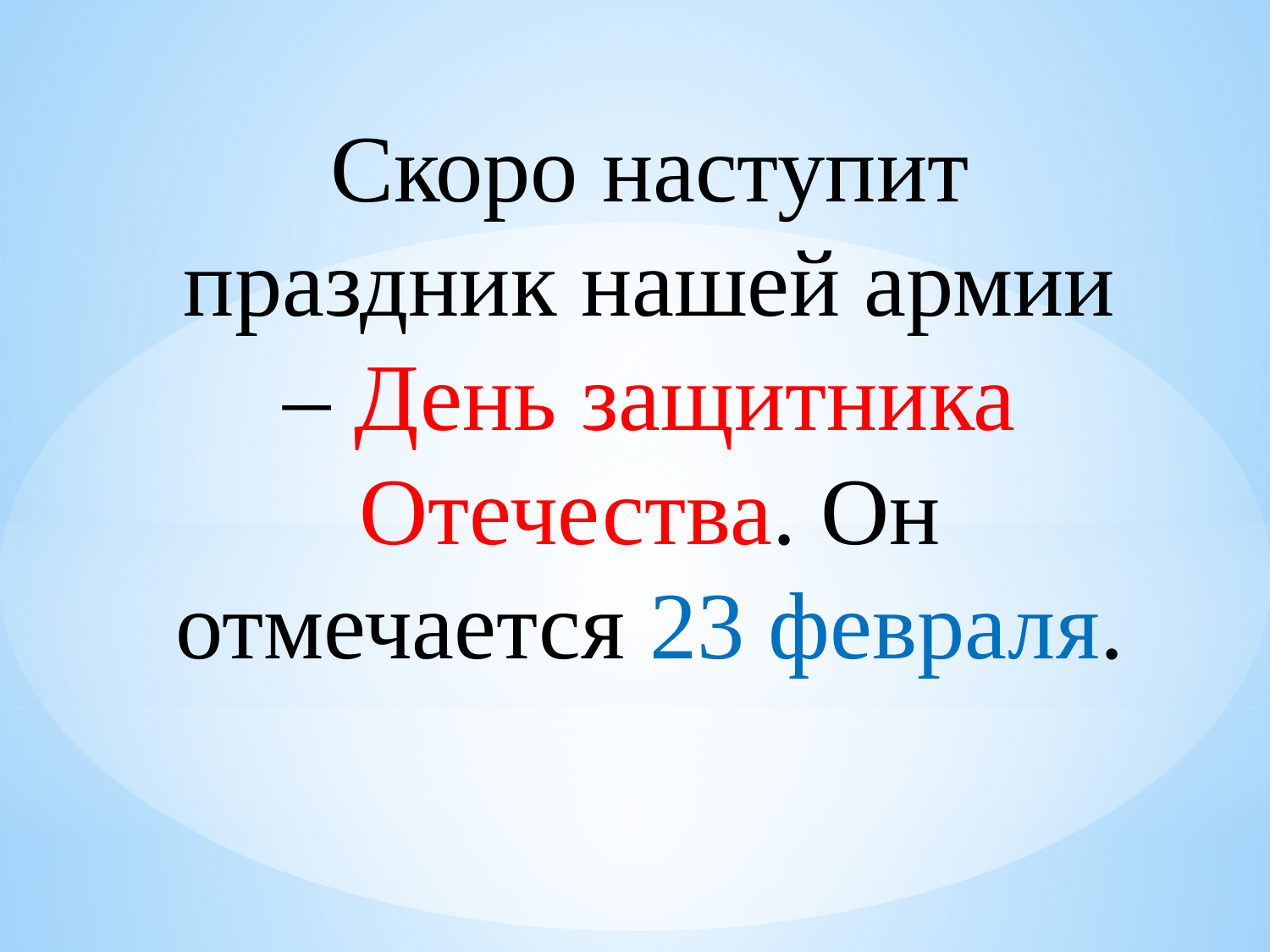

Скоро наступит праздник нашей армии – День защитника Отечества. Он отмечается 23 февраля.